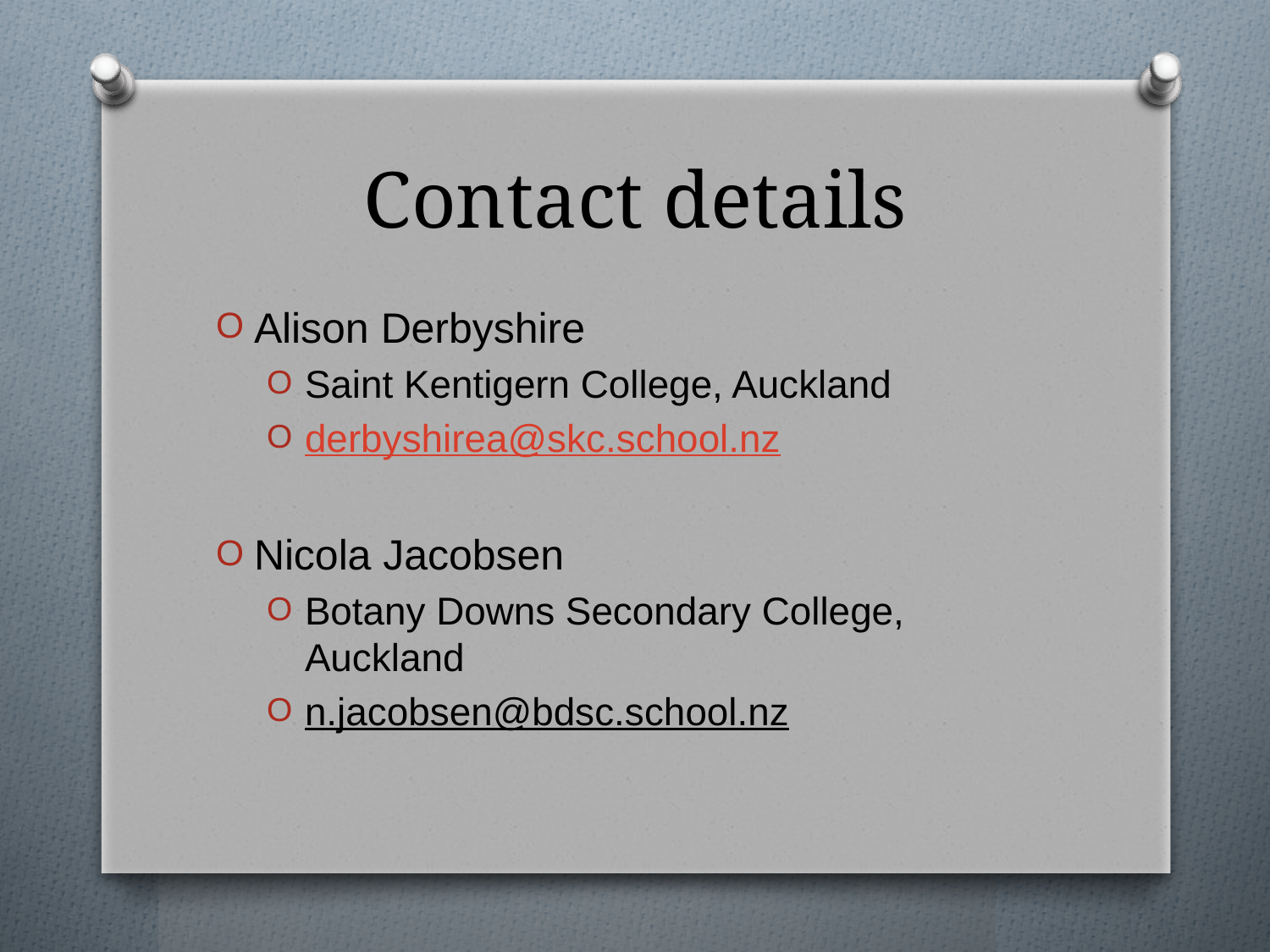

# Contact details
Alison Derbyshire
Saint Kentigern College, Auckland
derbyshirea@skc.school.nz

Nicola Jacobsen
Botany Downs Secondary College, Auckland
n.jacobsen@bdsc.school.nz